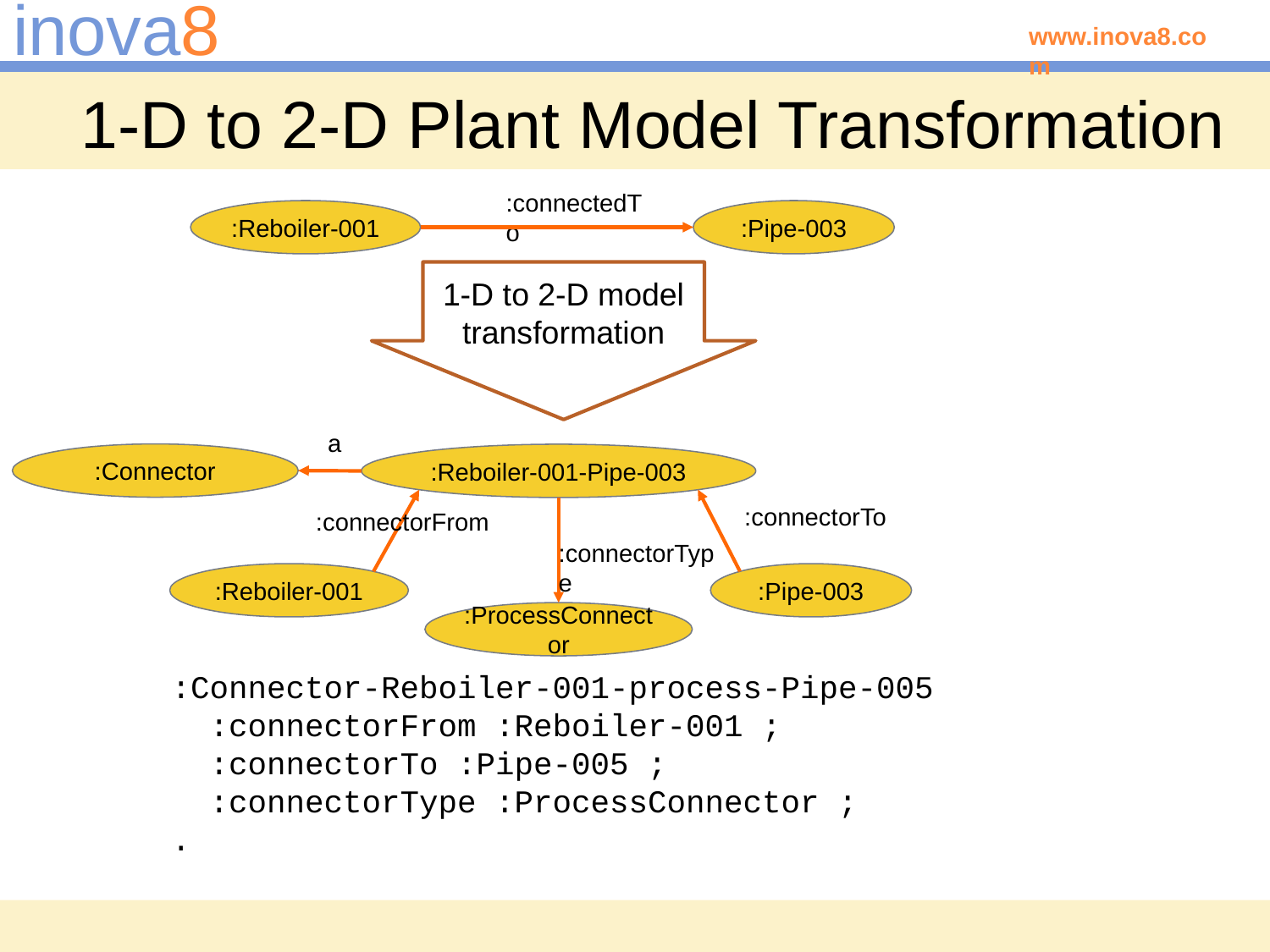

# 1-D to 2-D Plant Model Transformation
:connectedTo
:Reboiler-001
:Pipe-003
1-D to 2-D model transformation
a
:Connector
:Reboiler-001-Pipe-003
:connectorTo
:connectorFrom
:connectorType
:Reboiler-001
:Pipe-003
:ProcessConnector
:Connector-Reboiler-001-process-Pipe-005
  :connectorFrom :Reboiler-001 ;
  :connectorTo :Pipe-005 ;
  :connectorType :ProcessConnector ;
.